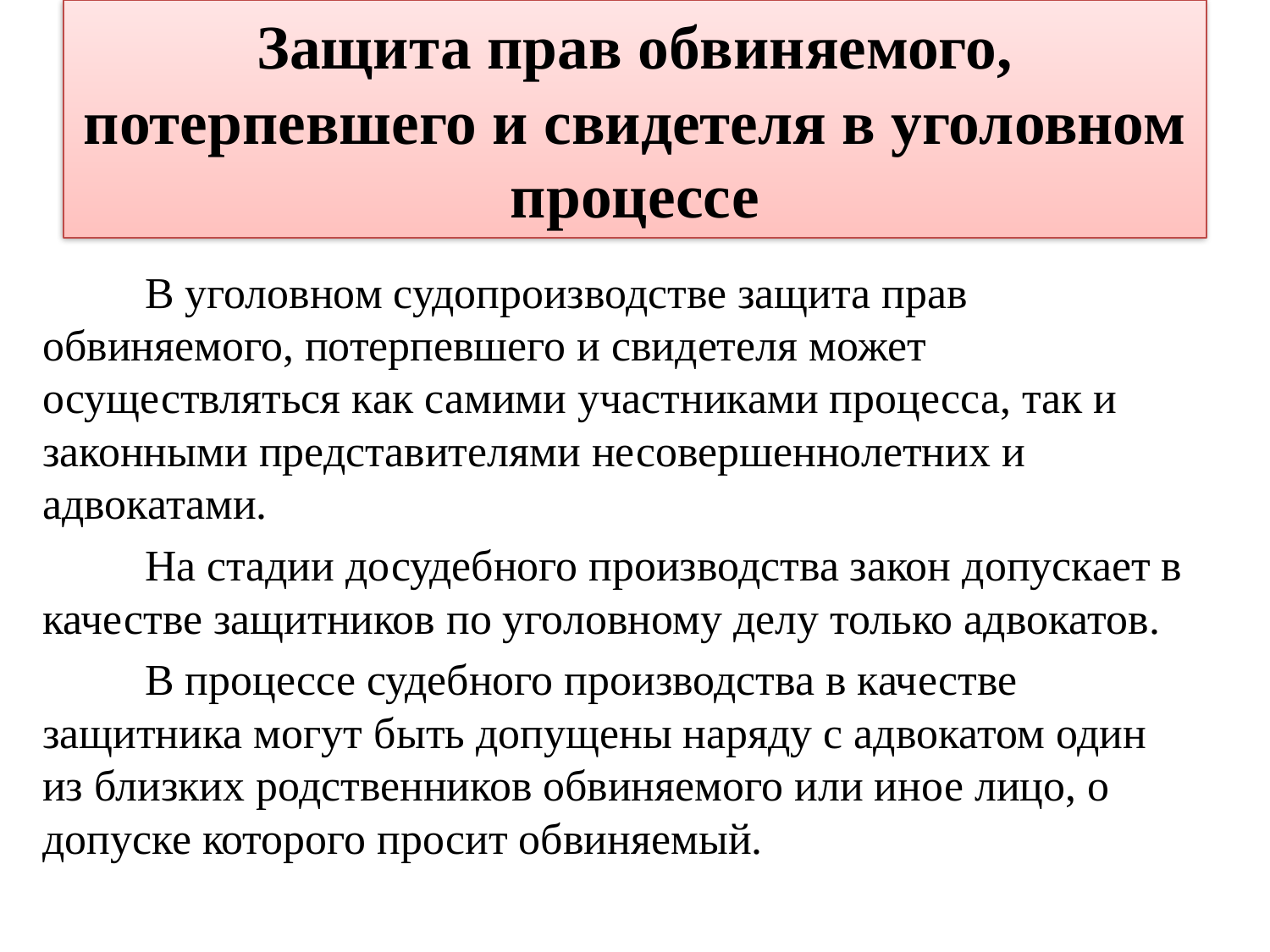

# Защита прав обвиняемого, потерпевшего и свидетеля в уголовном процессе
В уголовном судопроизводстве защита прав обвиняемого, потерпевшего и свидетеля может осуществляться как самими участниками процесса, так и законными представителями несовершеннолетних и адвокатами.
На стадии досудебного производства закон допускает в качестве защитников по уголовному делу только адвокатов.
В процессе судебного производства в качестве защитника могут быть допущены наряду с адвокатом один из близких родственников обвиняемого или иное лицо, о допуске которого просит обвиняемый.